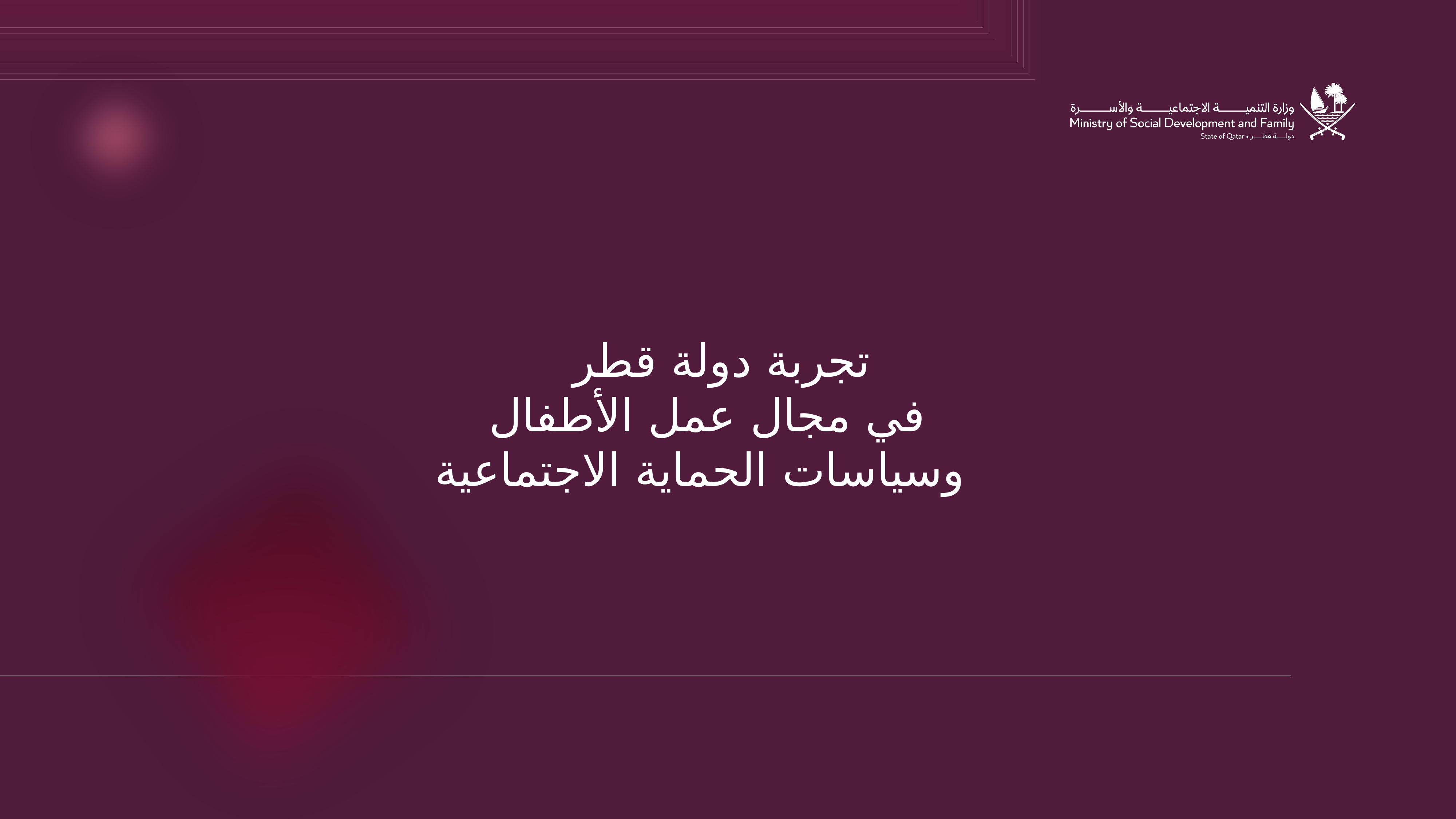

# تجربة دولة قطر في مجال عمل الأطفال وسياسات الحماية الاجتماعية